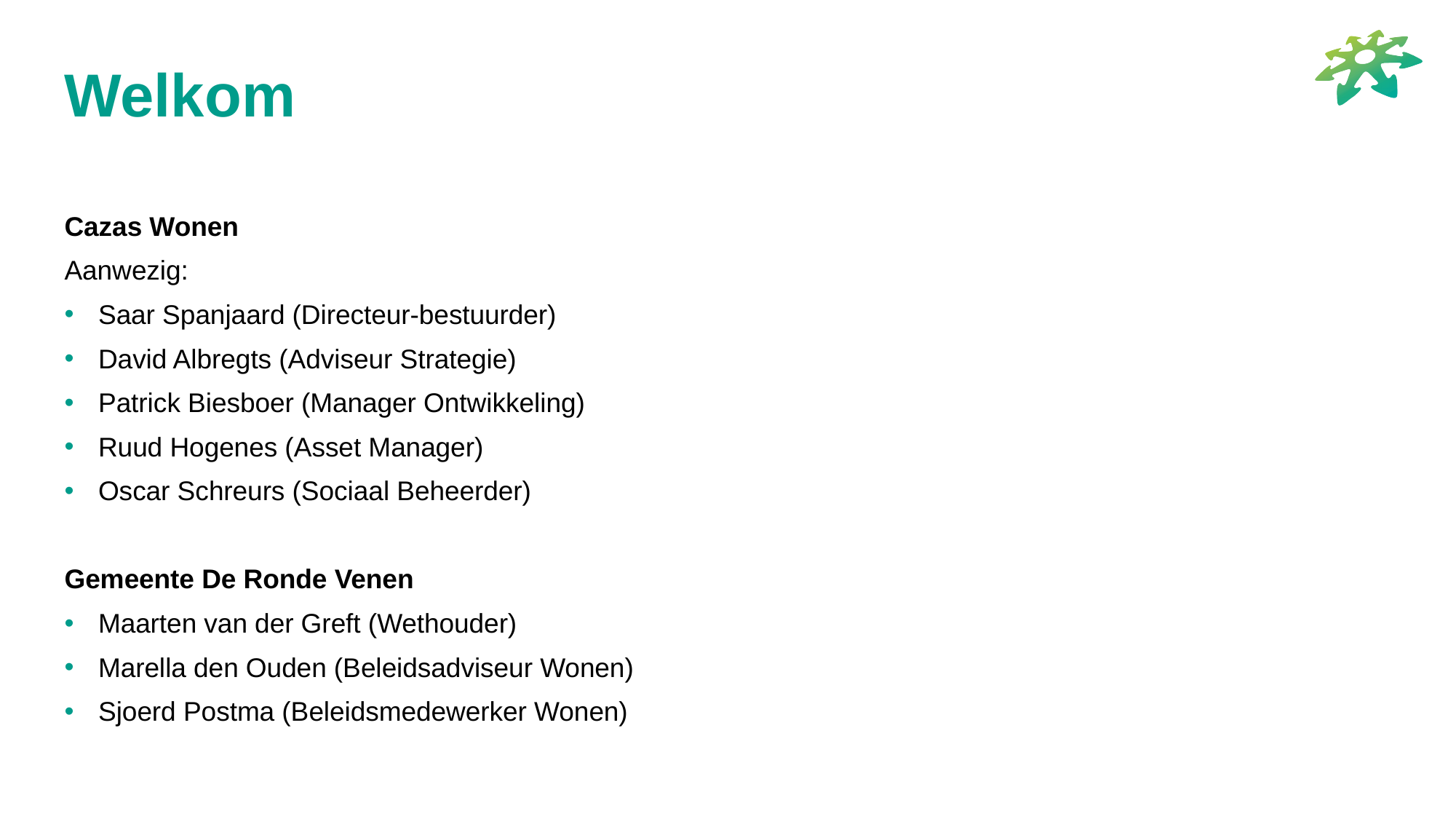

# Welkom
Cazas Wonen
Aanwezig:
Saar Spanjaard (Directeur-bestuurder)
David Albregts (Adviseur Strategie)
Patrick Biesboer (Manager Ontwikkeling)
Ruud Hogenes (Asset Manager)
Oscar Schreurs (Sociaal Beheerder)

Gemeente De Ronde Venen
Maarten van der Greft (Wethouder)
Marella den Ouden (Beleidsadviseur Wonen)
Sjoerd Postma (Beleidsmedewerker Wonen)